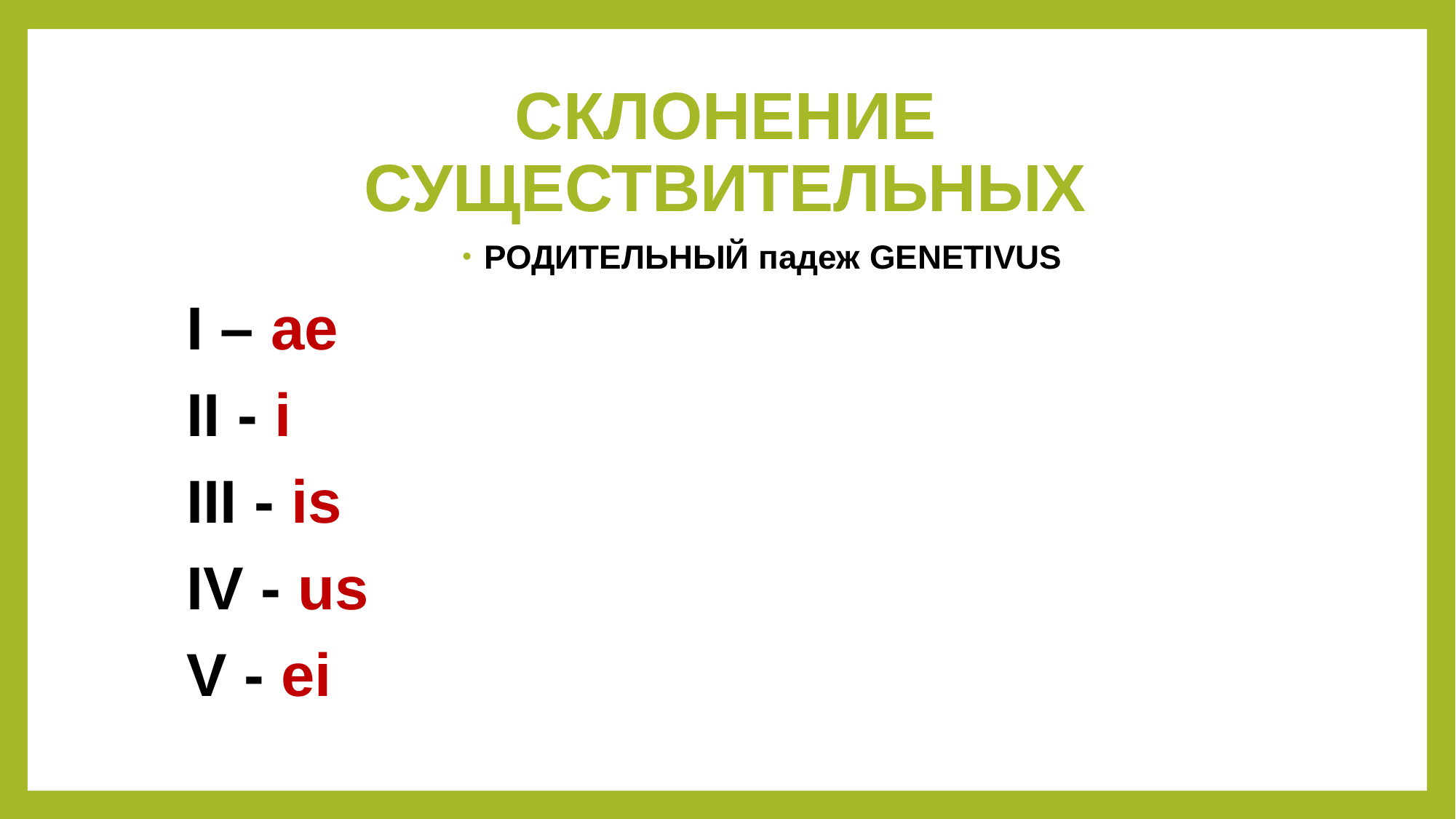

# СКЛОНЕНИЕ СУЩЕСТВИТЕЛЬНЫХ
РОДИТЕЛЬНЫЙ падеж GENETIVUS
I – ae
II - i
III - is
IV - us
V - ei